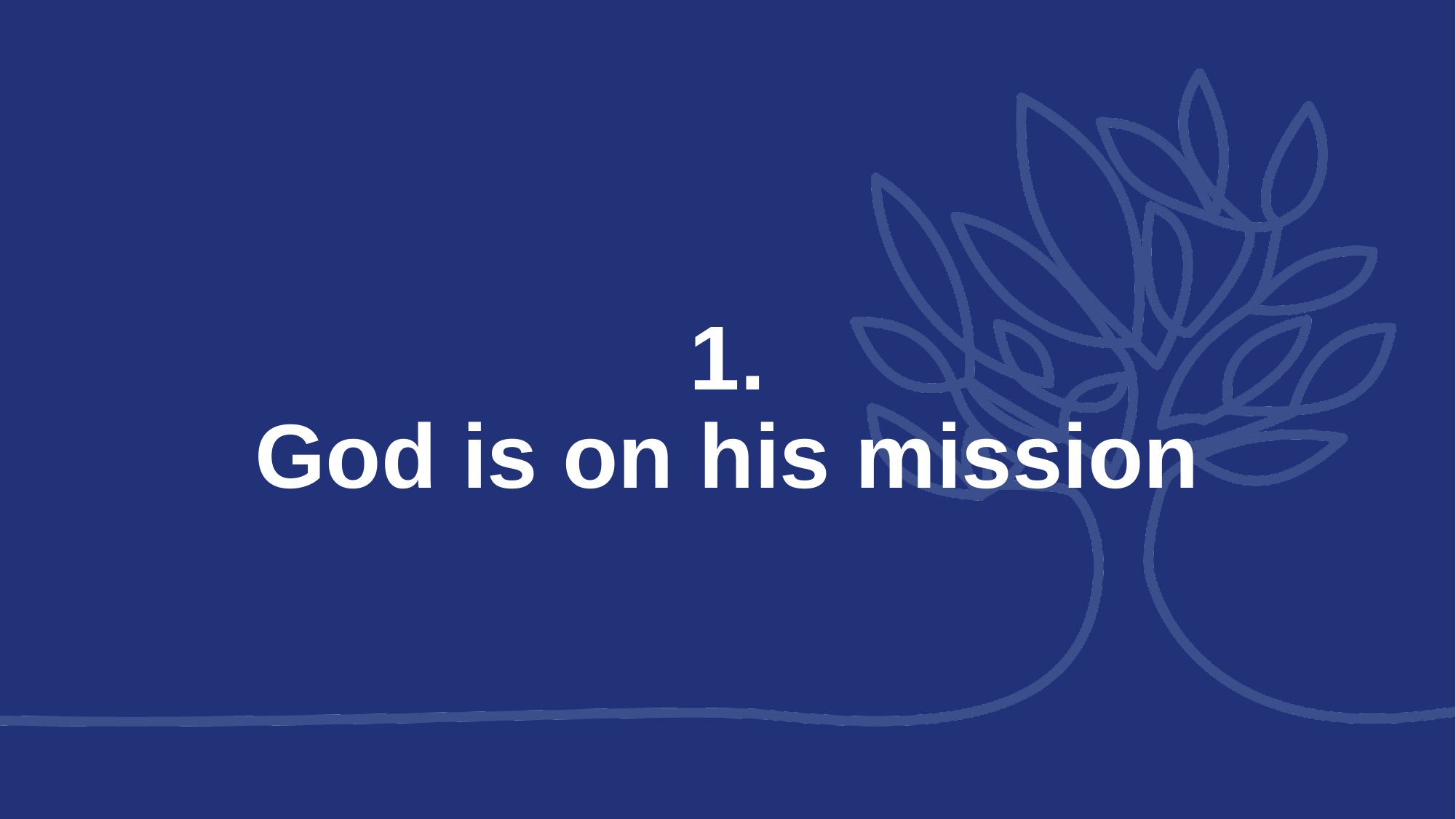

# 1. God is on his mission